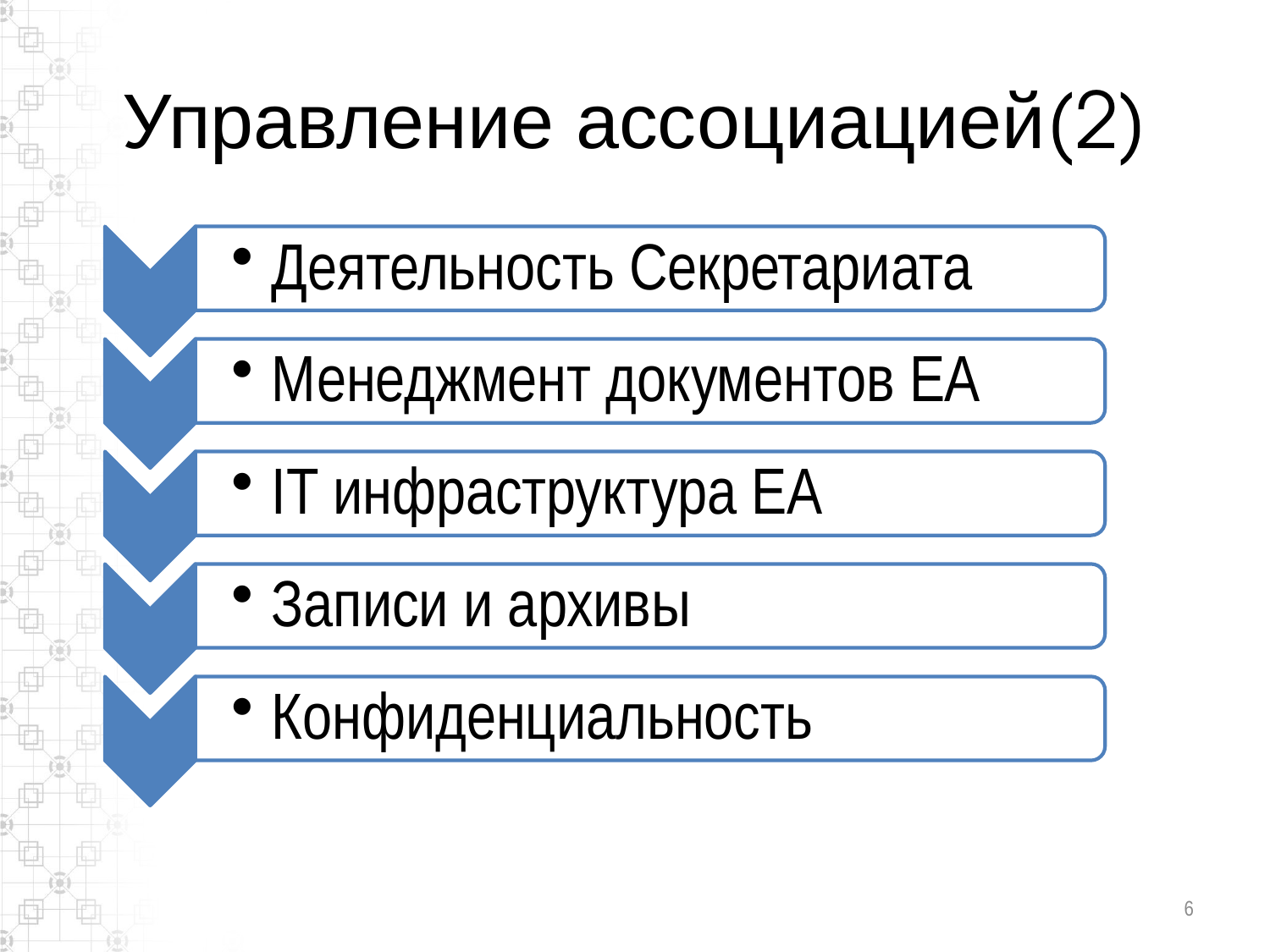

# Управление ассоциацией(2)

Деятельность Секретариата

Менеджмент документов ЕА

IT инфраструктура ЕА

Записи и архивы

Конфиденциальность
6